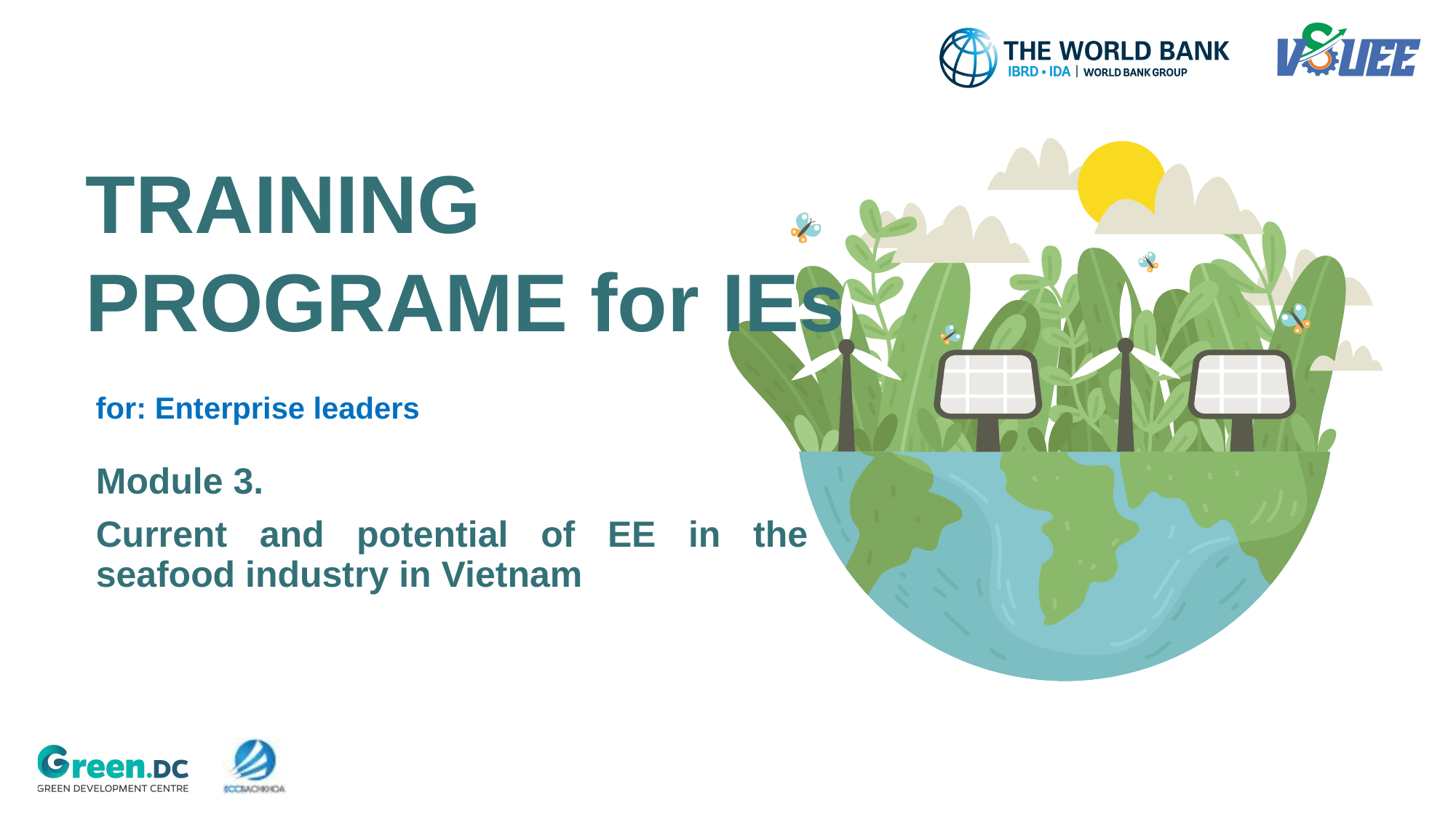

TRAINING PROGRAME for IEs

for: Enterprise leaders
Module 3.
Current and potential of EE in the seafood industry in Vietnam